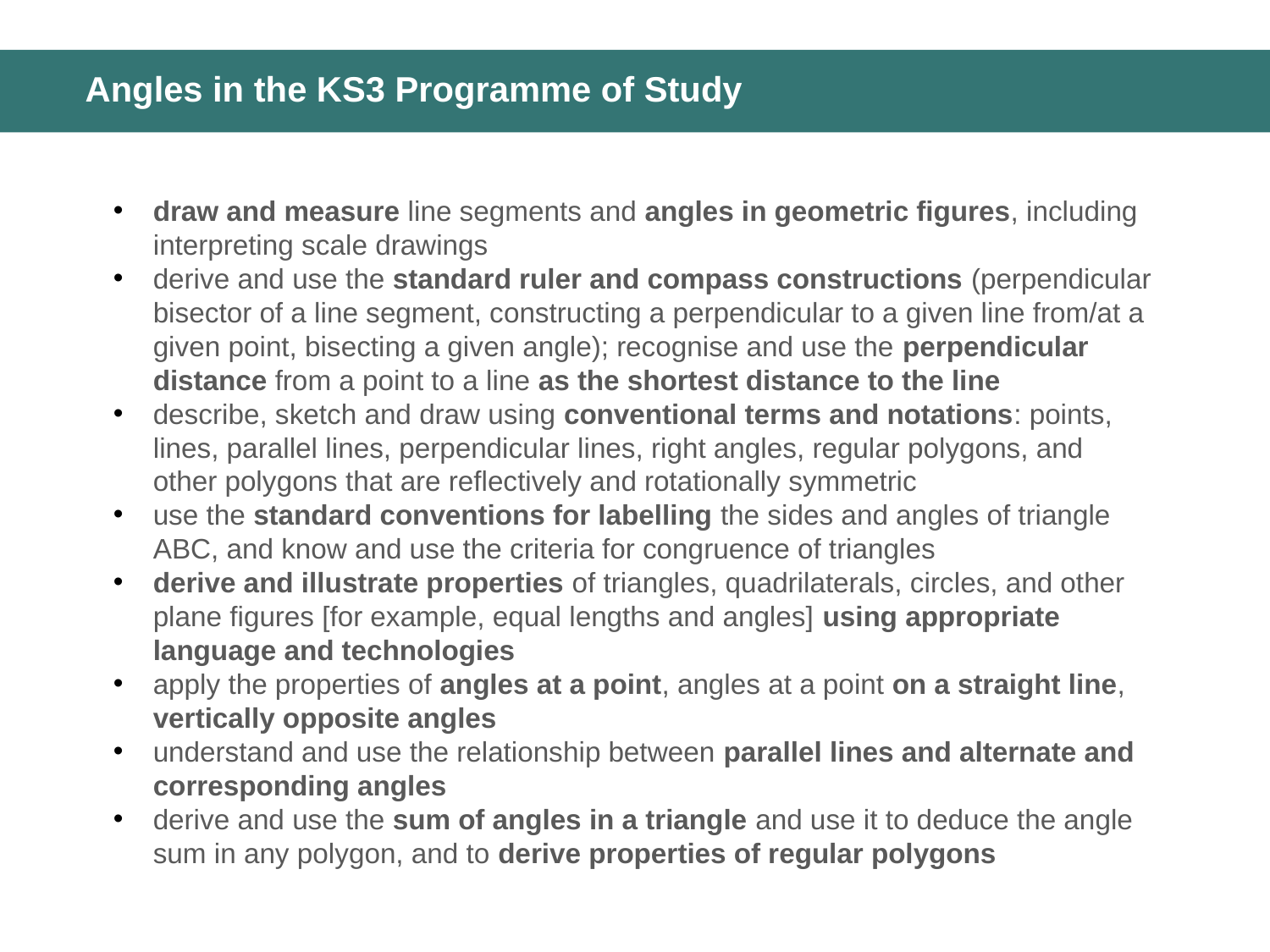

# Angles in the KS3 Programme of Study
draw and measure line segments and angles in geometric figures, including interpreting scale drawings
derive and use the standard ruler and compass constructions (perpendicular bisector of a line segment, constructing a perpendicular to a given line from/at a given point, bisecting a given angle); recognise and use the perpendicular distance from a point to a line as the shortest distance to the line
describe, sketch and draw using conventional terms and notations: points, lines, parallel lines, perpendicular lines, right angles, regular polygons, and other polygons that are reflectively and rotationally symmetric
use the standard conventions for labelling the sides and angles of triangle ABC, and know and use the criteria for congruence of triangles
derive and illustrate properties of triangles, quadrilaterals, circles, and other plane figures [for example, equal lengths and angles] using appropriate language and technologies
apply the properties of angles at a point, angles at a point on a straight line, vertically opposite angles
understand and use the relationship between parallel lines and alternate and corresponding angles
derive and use the sum of angles in a triangle and use it to deduce the angle sum in any polygon, and to derive properties of regular polygons